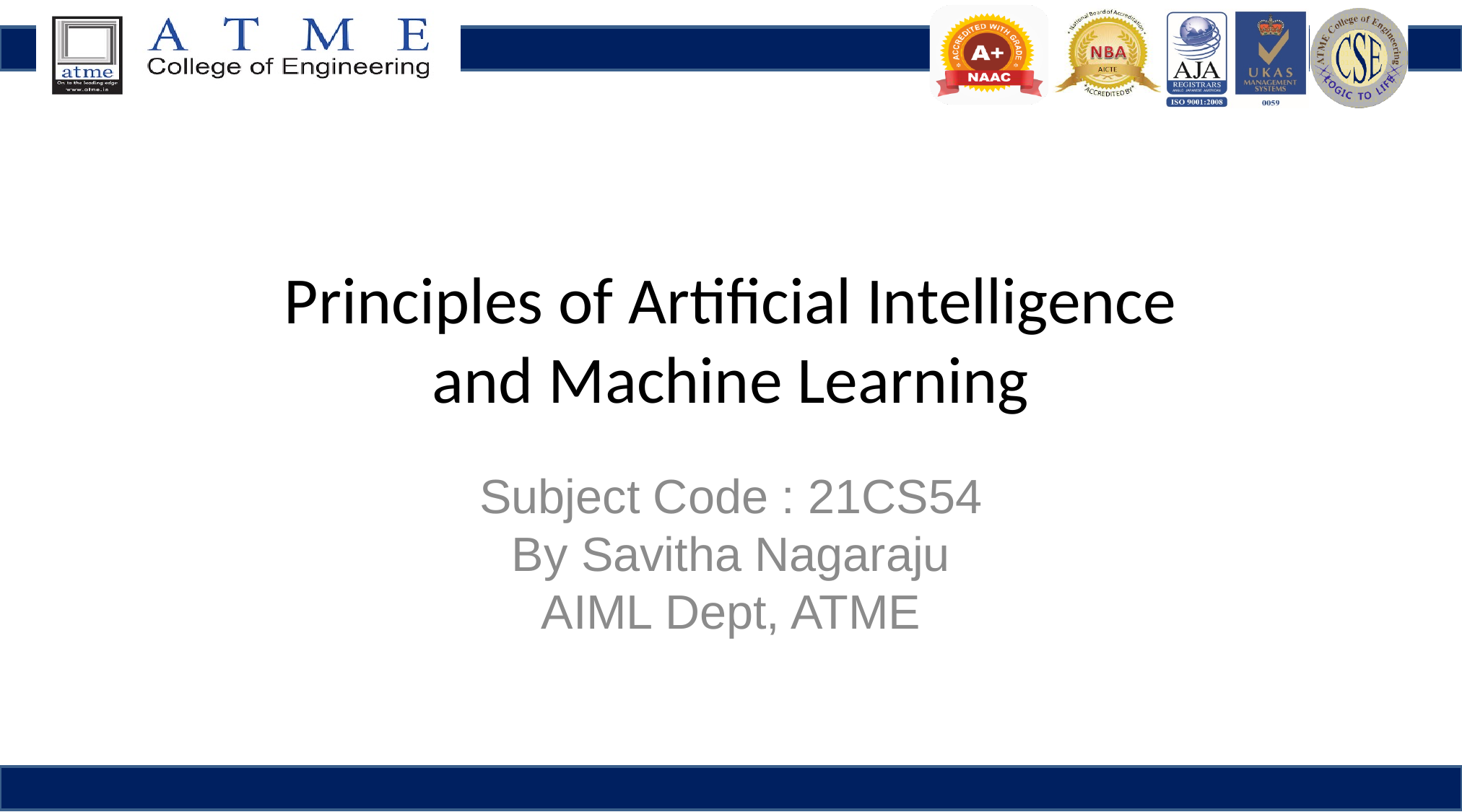

# Principles of Artificial Intelligence and Machine Learning
Subject Code : 21CS54
By Savitha Nagaraju
AIML Dept, ATME